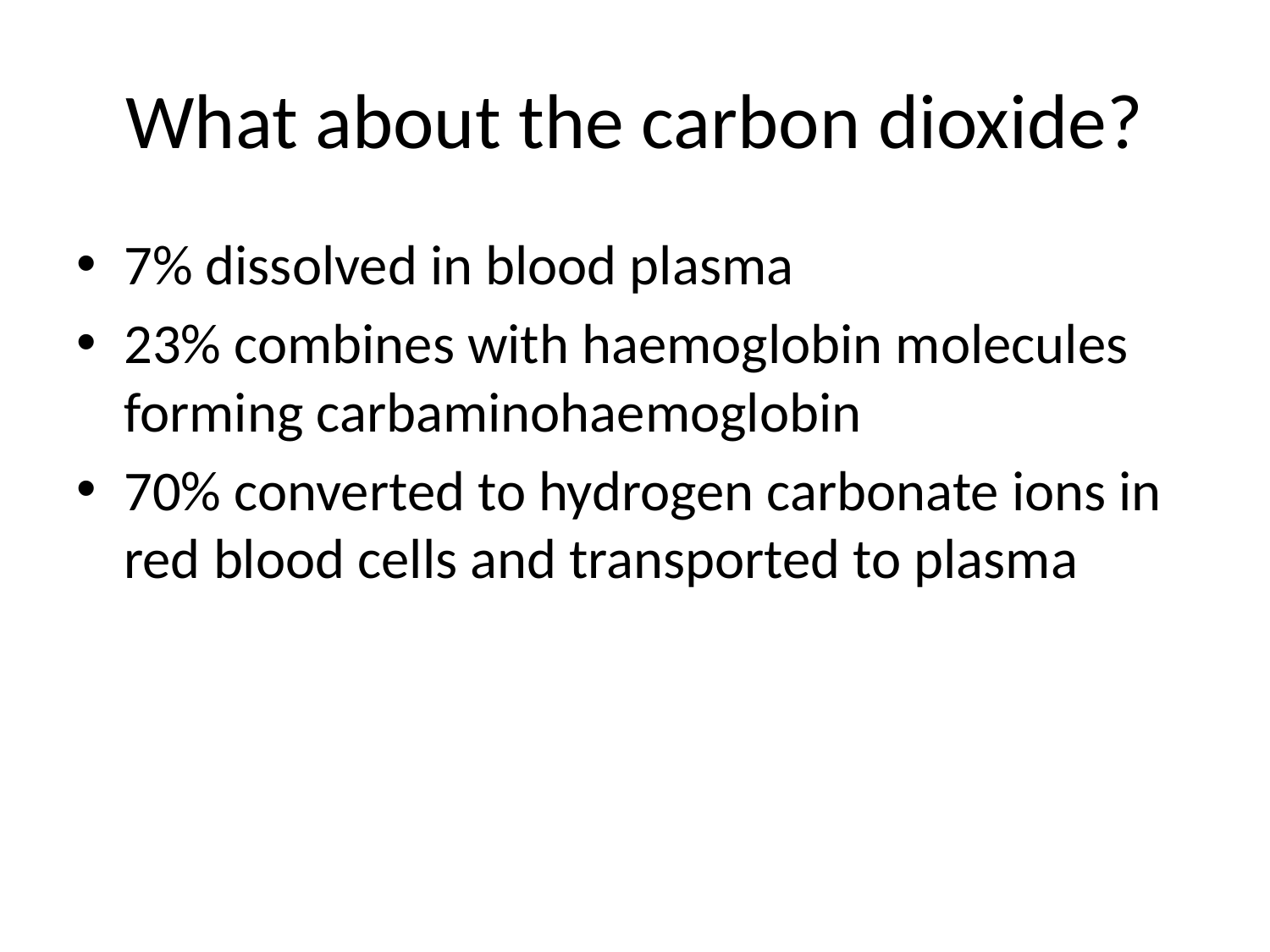

# What about the carbon dioxide?
7% dissolved in blood plasma
23% combines with haemoglobin molecules forming carbaminohaemoglobin
70% converted to hydrogen carbonate ions in red blood cells and transported to plasma